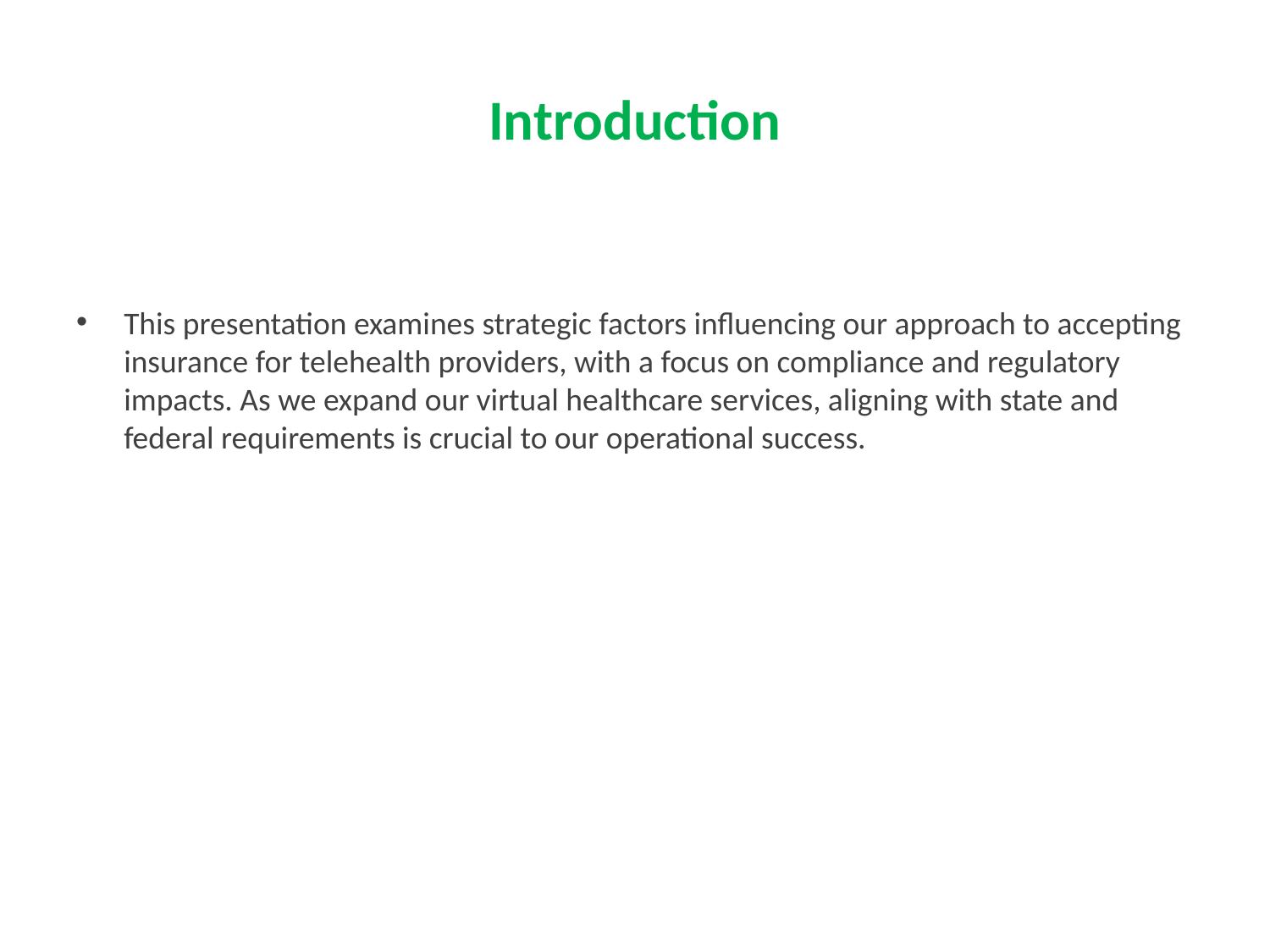

# Introduction

This presentation examines strategic factors influencing our approach to accepting insurance for telehealth providers, with a focus on compliance and regulatory impacts. As we expand our virtual healthcare services, aligning with state and federal requirements is crucial to our operational success.